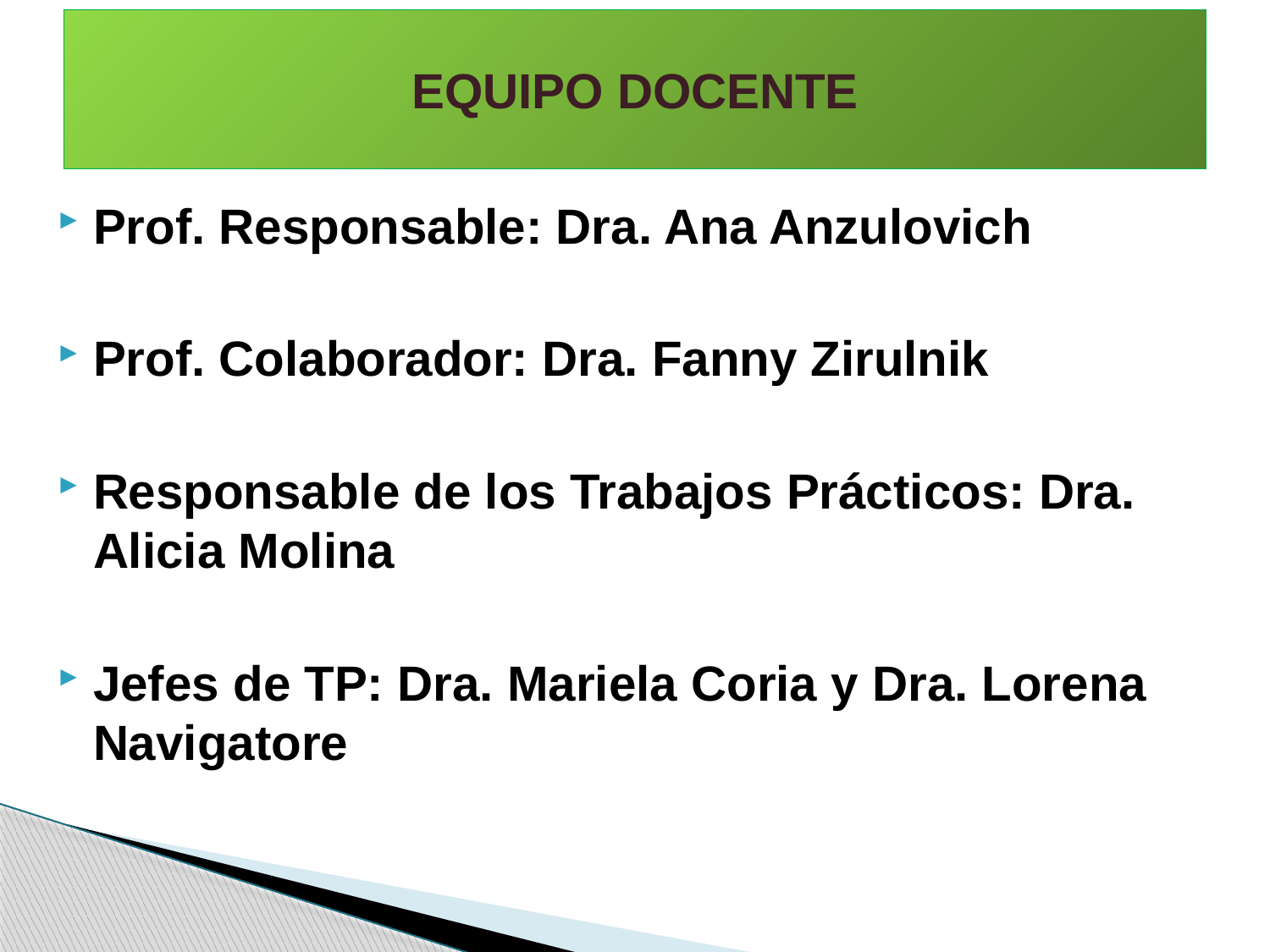

# EQUIPO DOCENTE
Prof. Responsable: Dra. Ana Anzulovich

Prof. Colaborador: Dra. Fanny Zirulnik

Responsable de los Trabajos Prácticos: Dra. Alicia Molina

Jefes de TP: Dra. Mariela Coria y Dra. Lorena Navigatore